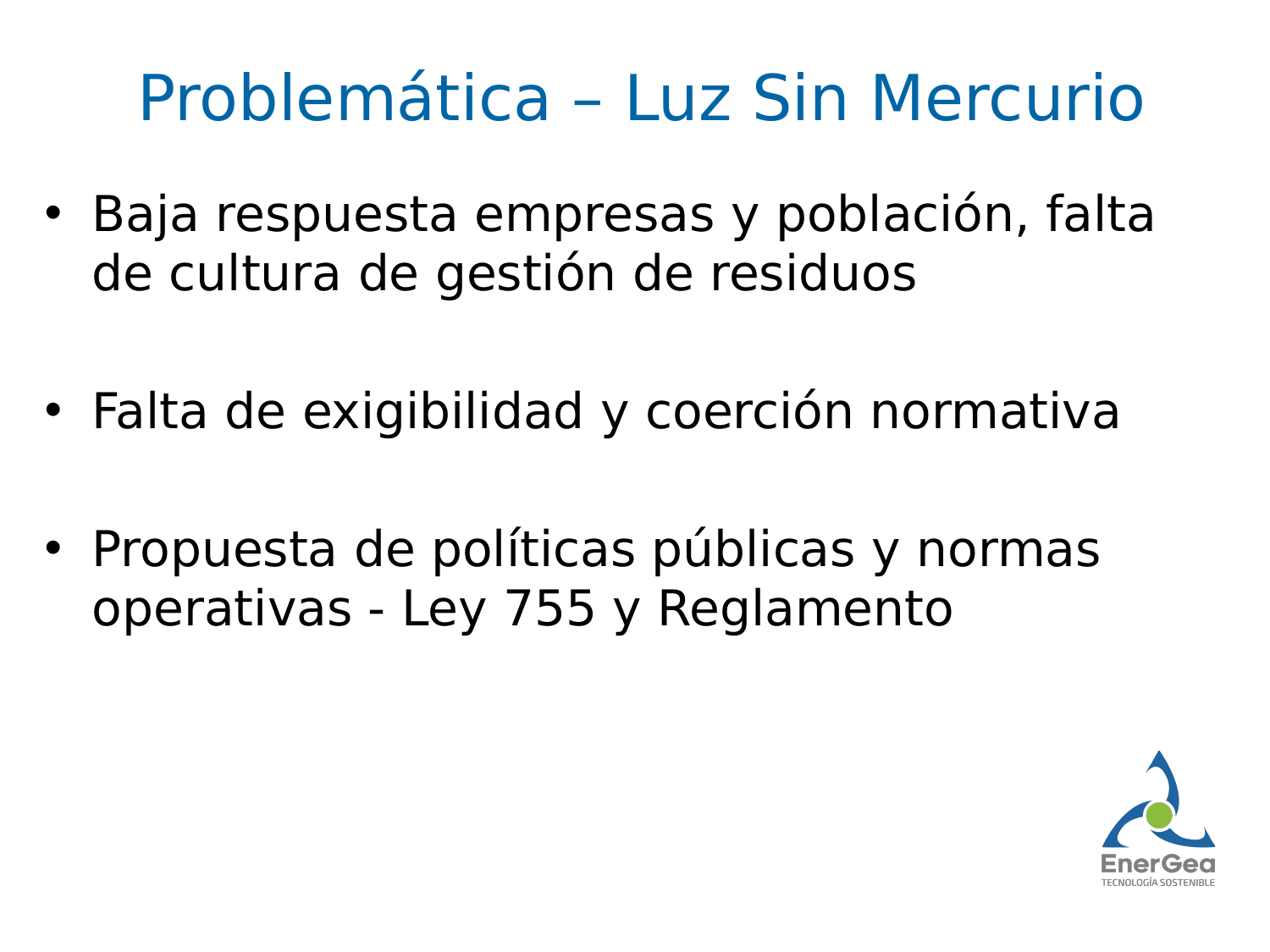

# Problemática – Luz Sin Mercurio
Baja respuesta empresas y población, falta de cultura de gestión de residuos

Falta de exigibilidad y coerción normativa

Propuesta de políticas públicas y normas operativas - Ley 755 y Reglamento